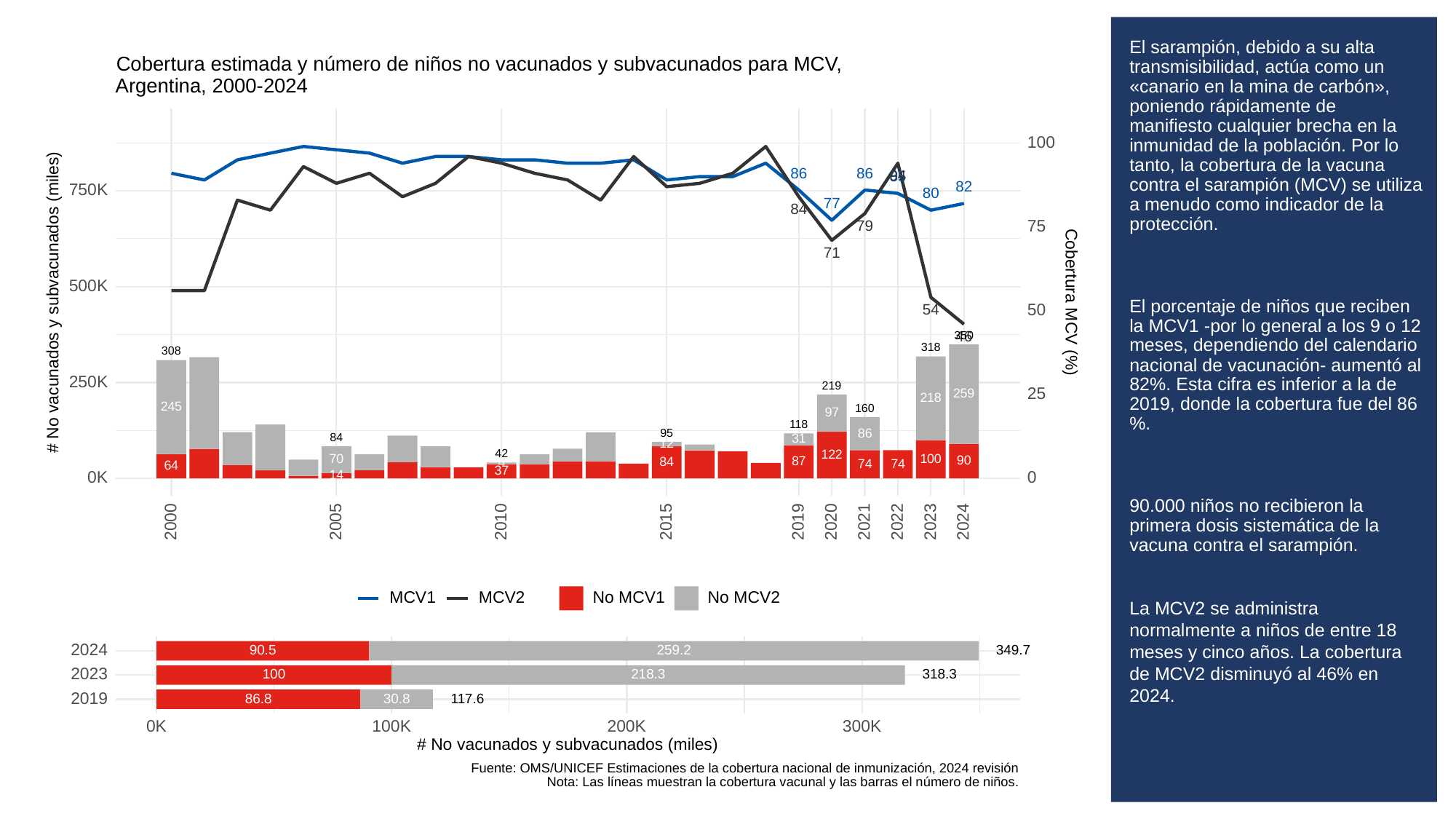

# El sarampión, debido a su alta transmisibilidad, actúa como un «canario en la mina de carbón», poniendo rápidamente de manifiesto cualquier brecha en la inmunidad de la población. Por lo tanto, la cobertura de la vacuna contra el sarampión (MCV) se utiliza a menudo como indicador de la protección.

El porcentaje de niños que reciben la MCV1 -por lo general a los 9 o 12 meses, dependiendo del calendario nacional de vacunación- aumentó al 82%. Esta cifra es inferior a la de 2019, donde la cobertura fue del 86 %.

90.000 niños no recibieron la primera dosis sistemática de la vacuna contra el sarampión.

La MCV2 se administra normalmente a niños de entre 18 meses y cinco años. La cobertura de MCV2 disminuyó al 46% en 2024.

Cobertura estimada y número de niños no vacunados y subvacunados para MCV,
Argentina, 2000-2024

100

86
86
94
85
82
750K
80

77
84
79
75

71
500K

# No vacunados y subvacunados (miles)
Cobertura MCV (%)
50
54
46
350

318

308

250K
219

25
259
218

245
160
97

118

86
95

84
31

12

42

122

100
70
90
87
84
4
74

74

64

37

14
0K
0

2023
2000
2005
2010
2015
2019
2020
2021
2022
2024

MCV1
MCV2
No MCV1
No MCV2

2024
349.7
90.5
259.2

2023
218.3
318.3
100

2019
30.8
86.8
117.6

300K
0K
100K
200K
# No vacunados y subvacunados (miles)
Fuente: OMS/UNICEF Estimaciones de la cobertura nacional de inmunización, 2024 revisión
Nota: Las líneas muestran la cobertura vacunal y las barras el número de niños.